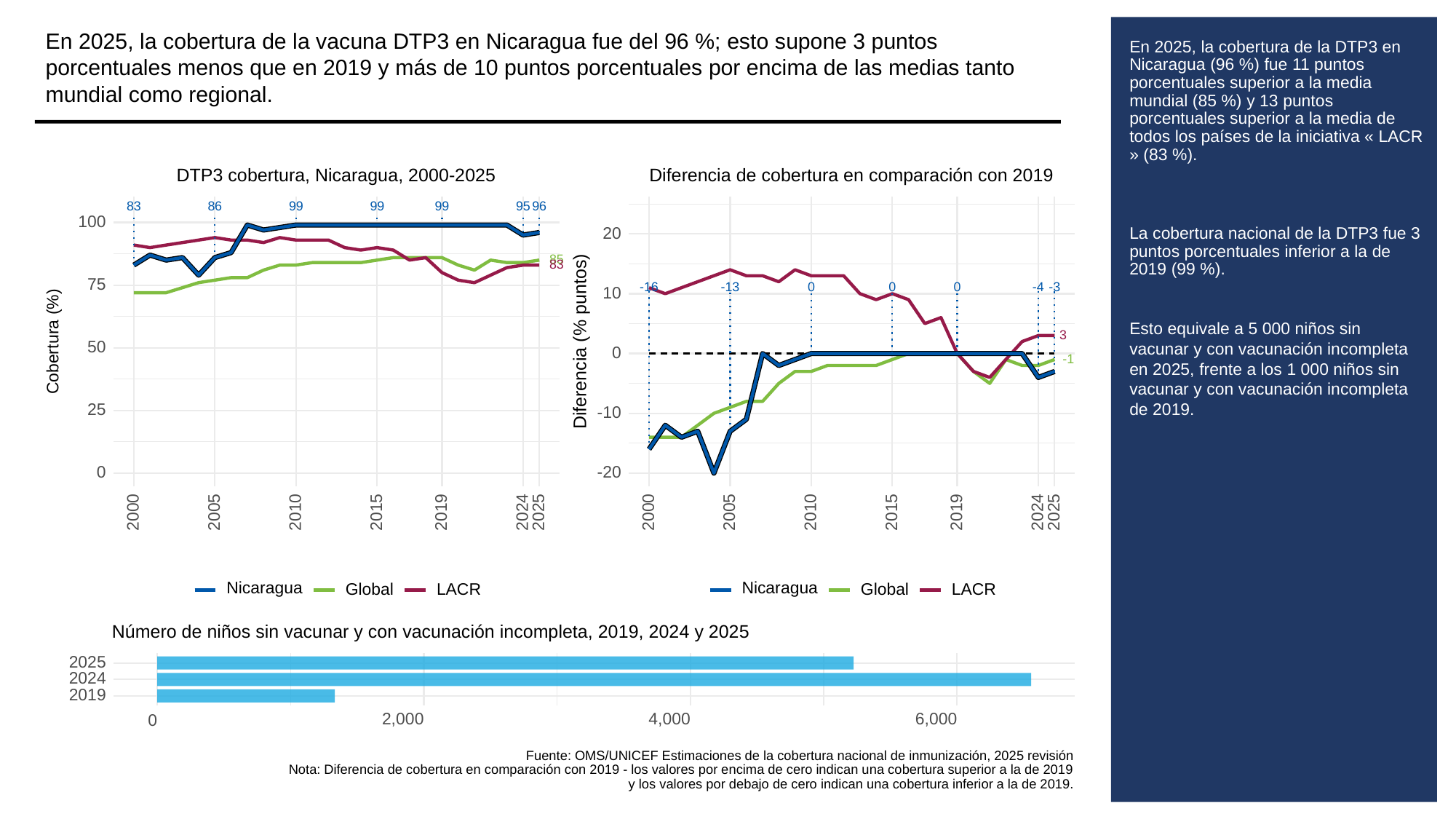

En 2025, la cobertura de la vacuna DTP3 en Nicaragua fue del 96 %; esto supone 3 puntos porcentuales menos que en 2019 y más de 10 puntos porcentuales por encima de las medias tanto mundial como regional.
# En 2025, la cobertura de la DTP3 en Nicaragua (96 %) fue 11 puntos porcentuales superior a la media mundial (85 %) y 13 puntos porcentuales superior a la media de todos los países de la iniciativa « LACR » (83 %).

La cobertura nacional de la DTP3 fue 3 puntos porcentuales inferior a la de 2019 (99 %).

Esto equivale a 5 000 niños sin vacunar y con vacunación incompleta en 2025, frente a los 1 000 niños sin vacunar y con vacunación incompleta de 2019.

DTP3 cobertura, Nicaragua, 2000-2025
Diferencia de cobertura en comparación con 2019

83
86
99
99
99
95
96

100

20

85

83

75
-13
-3
-16
0
0
0
-4

10

3
Diferencia (% puntos)
Cobertura (%)
50
0

-1

25
-10

0
-20

2000
2005
2010
2015
2019
2024
2025
2000
2005
2010
2015
2019
2024
2025
Nicaragua
Nicaragua
Global
LACR
Global
LACR

Número de niños sin vacunar y con vacunación incompleta, 2019, 2024 y 2025

2025

2024

2019

2,000
4,000
6,000
0
Fuente: OMS/UNICEF Estimaciones de la cobertura nacional de inmunización, 2025 revisión
Nota: Diferencia de cobertura en comparación con 2019 - los valores por encima de cero indican una cobertura superior a la de 2019
y los valores por debajo de cero indican una cobertura inferior a la de 2019.